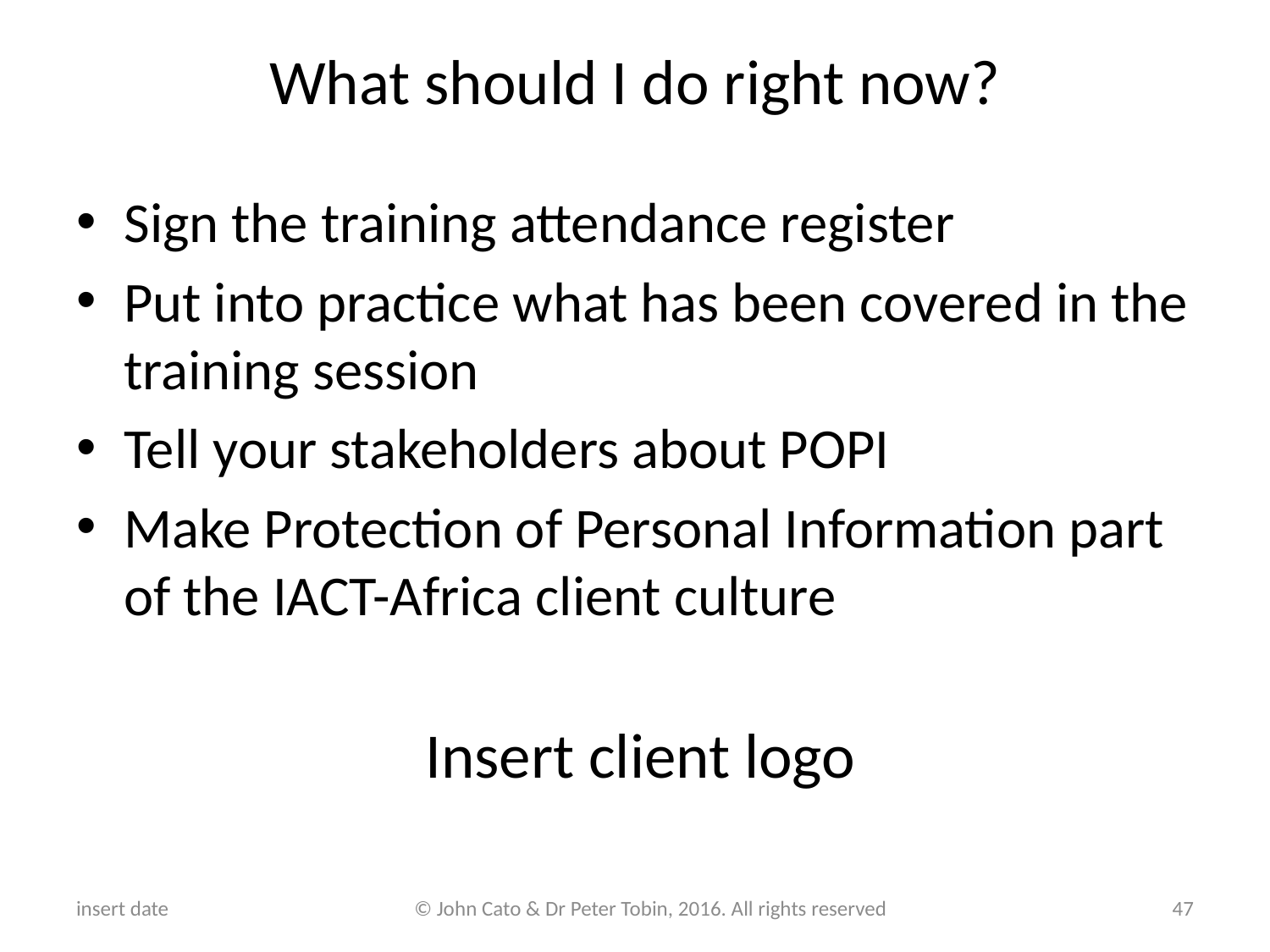

# What should I do right now?
Sign the training attendance register
Put into practice what has been covered in the training session
Tell your stakeholders about POPI
Make Protection of Personal Information part of the IACT-Africa client culture

Insert client logo
insert date
© John Cato & Dr Peter Tobin, 2016. All rights reserved
47